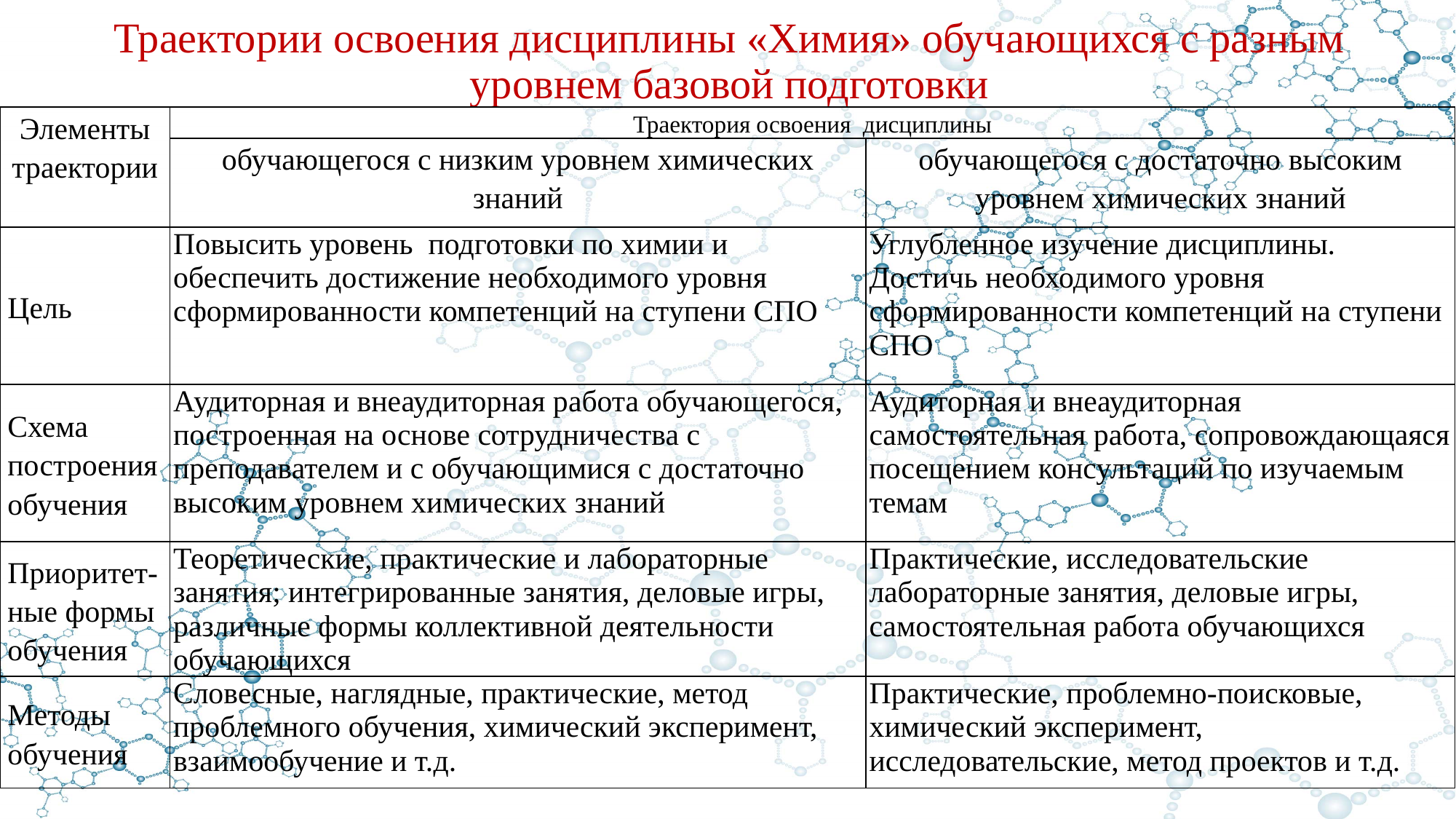

# Траектории освоения дисциплины «Химия» обучающихся с разным уровнем базовой подготовки
| Элементы траектории | Траектория освоения дисциплины |  |
| --- | --- | --- |
|  | обучающегося с низким уровнем химических знаний | обучающегося с достаточно высоким уровнем химических знаний |
| Цель | Повысить уровень подготовки по химии и обеспечить достижение необходимого уровня сформированности компетенций на ступени СПО | Углубленное изучение дисциплины. Достичь необходимого уровня сформированности компетенций на ступени СПО |
| Схема построения обучения | Аудиторная и внеаудиторная работа обучающегося, построенная на основе сотрудничества с преподавателем и с обучающимися с достаточно высоким уровнем химических знаний | Аудиторная и внеаудиторная самостоятельная работа, сопровождающаяся посещением консультаций по изучаемым темам |
| Приоритет-ные формы обучения | Теоретические, практические и лабораторные занятия; интегрированные занятия, деловые игры, различные формы коллективной деятельности обучающихся | Практические, исследовательские лабораторные занятия, деловые игры, самостоятельная работа обучающихся |
| Методы обучения | Словесные, наглядные, практические, метод проблемного обучения, химический эксперимент, взаимообучение и т.д. | Практические, проблемно-поисковые, химический эксперимент, исследовательские, метод проектов и т.д. |